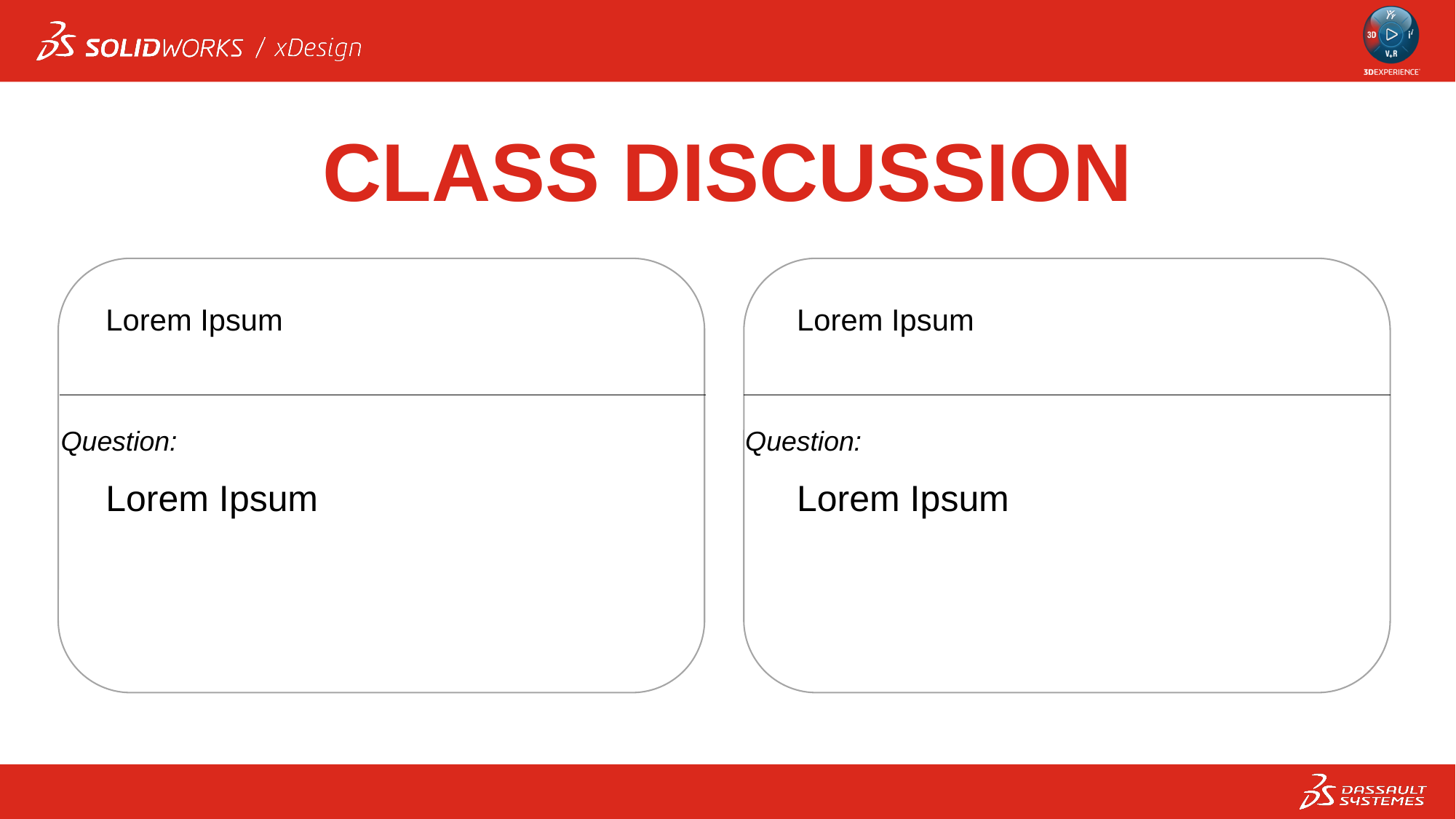

CLASS DISCUSSION

Lorem Ipsum

Lorem Ipsum

Question:
Question:
Lorem Ipsum

Lorem Ipsum